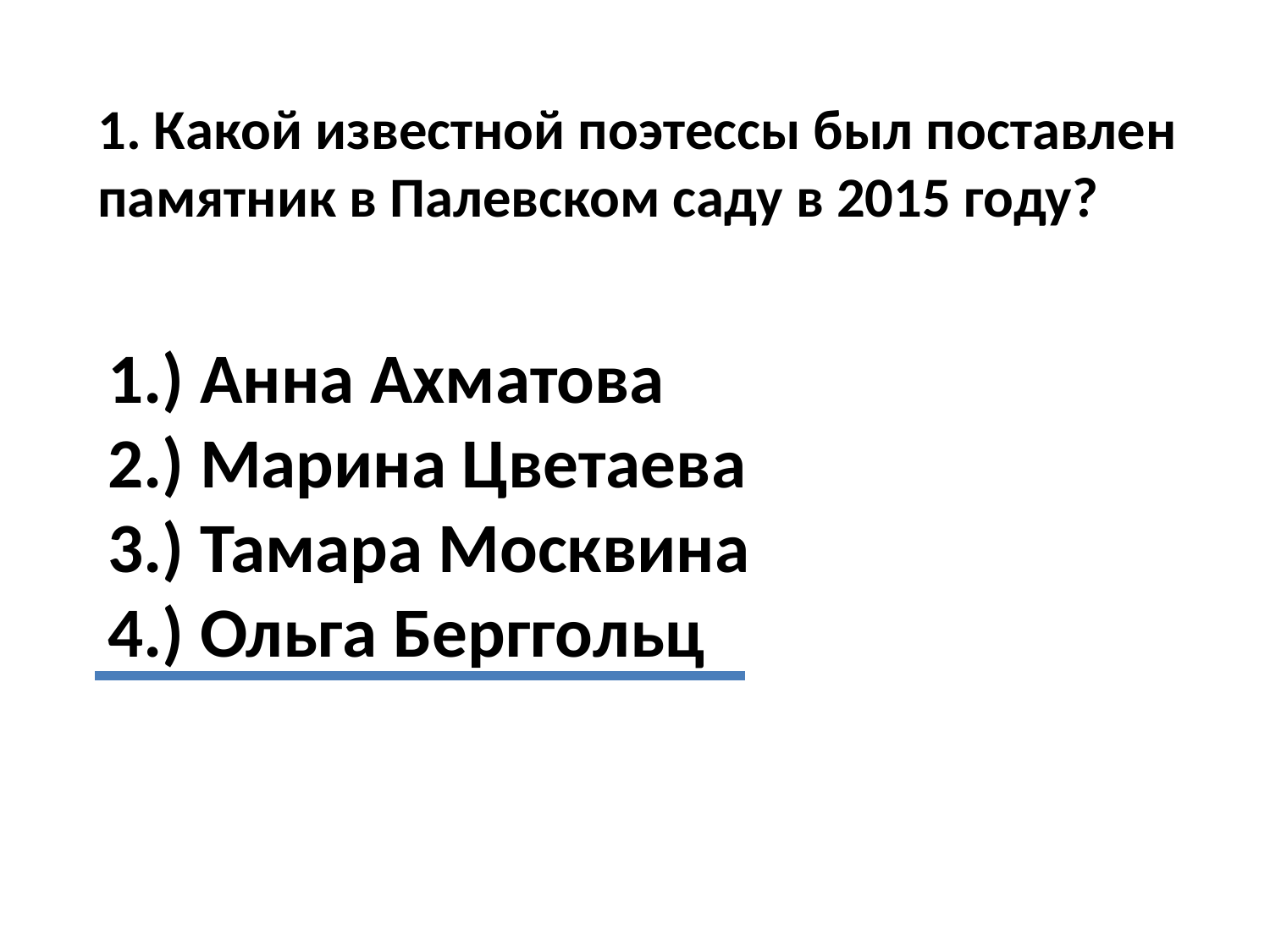

1. Какой известной поэтессы был поставлен памятник в Палевском саду в 2015 году?
1.) Анна Ахматова
2.) Марина Цветаева
3.) Тамара Москвина
4.) Ольга Берггольц